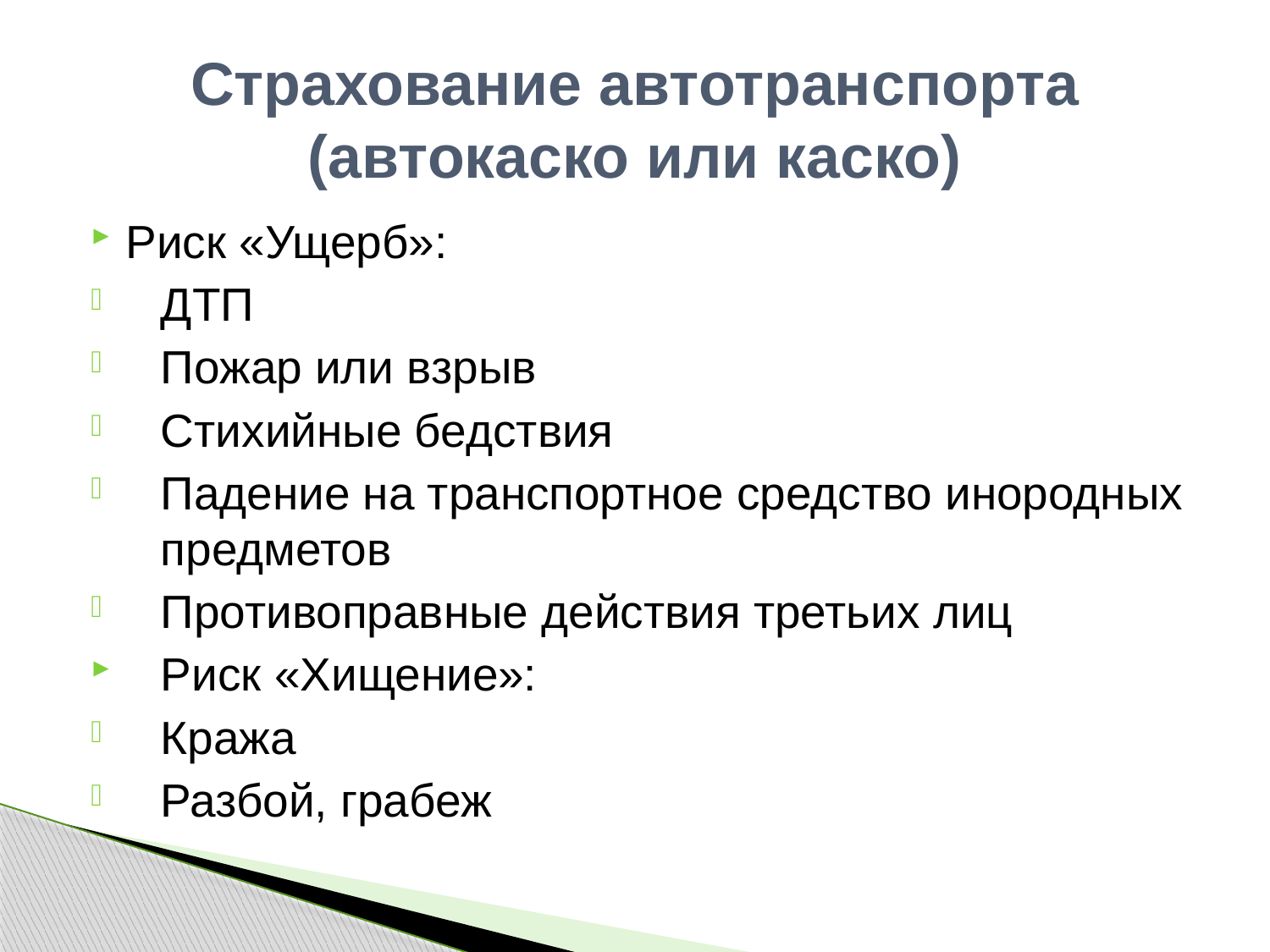

# Страхование автотранспорта (автокаско или каско)
Риск «Ущерб»:
ДТП
Пожар или взрыв
Стихийные бедствия
Падение на транспортное средство инородных предметов
Противоправные действия третьих лиц
Риск «Хищение»:
Кража
Разбой, грабеж